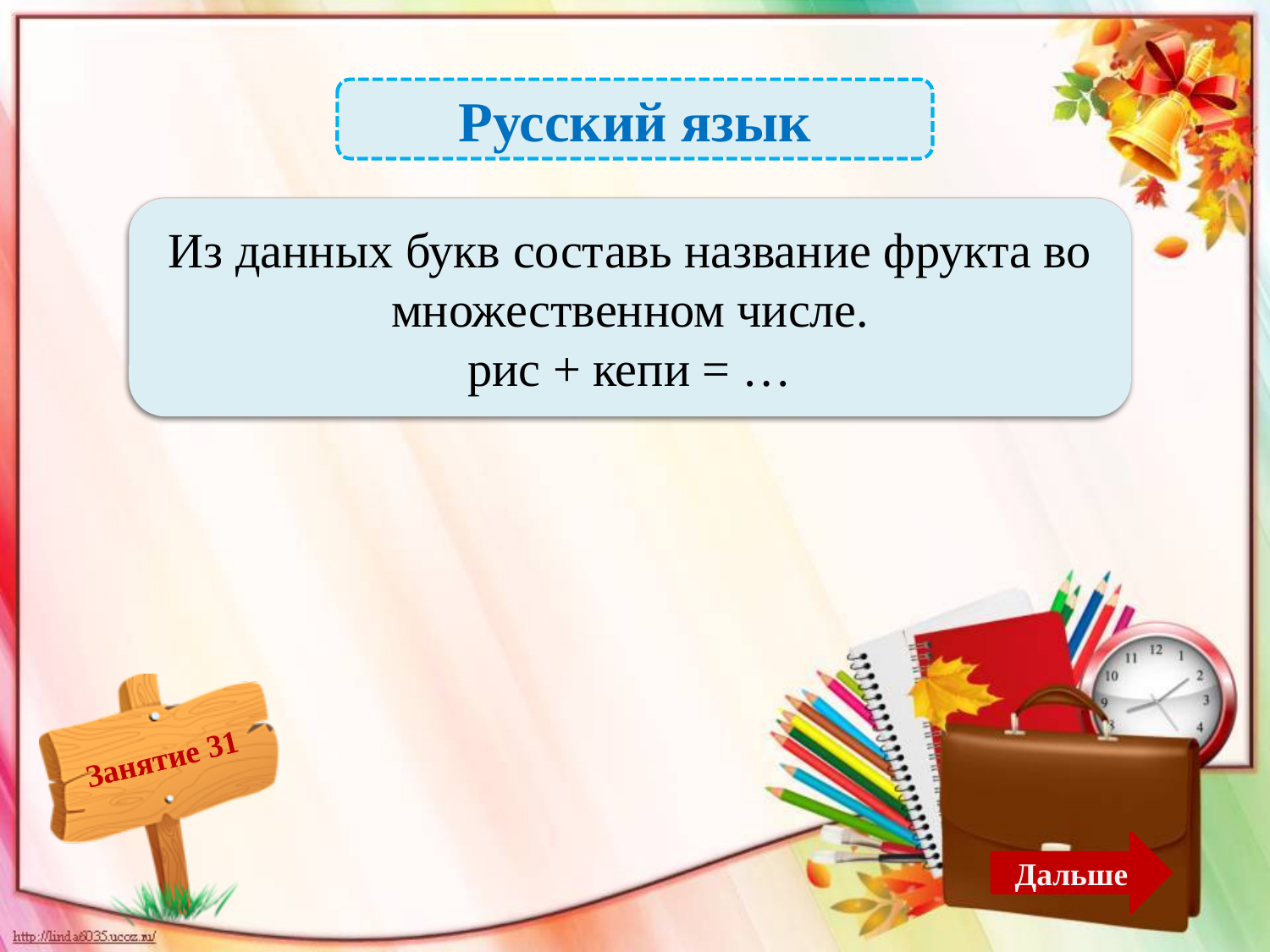

Русский язык
 Персики – 2б.
Из данных букв составь название фрукта во множественном числе.
рис + кепи = …

Дальше